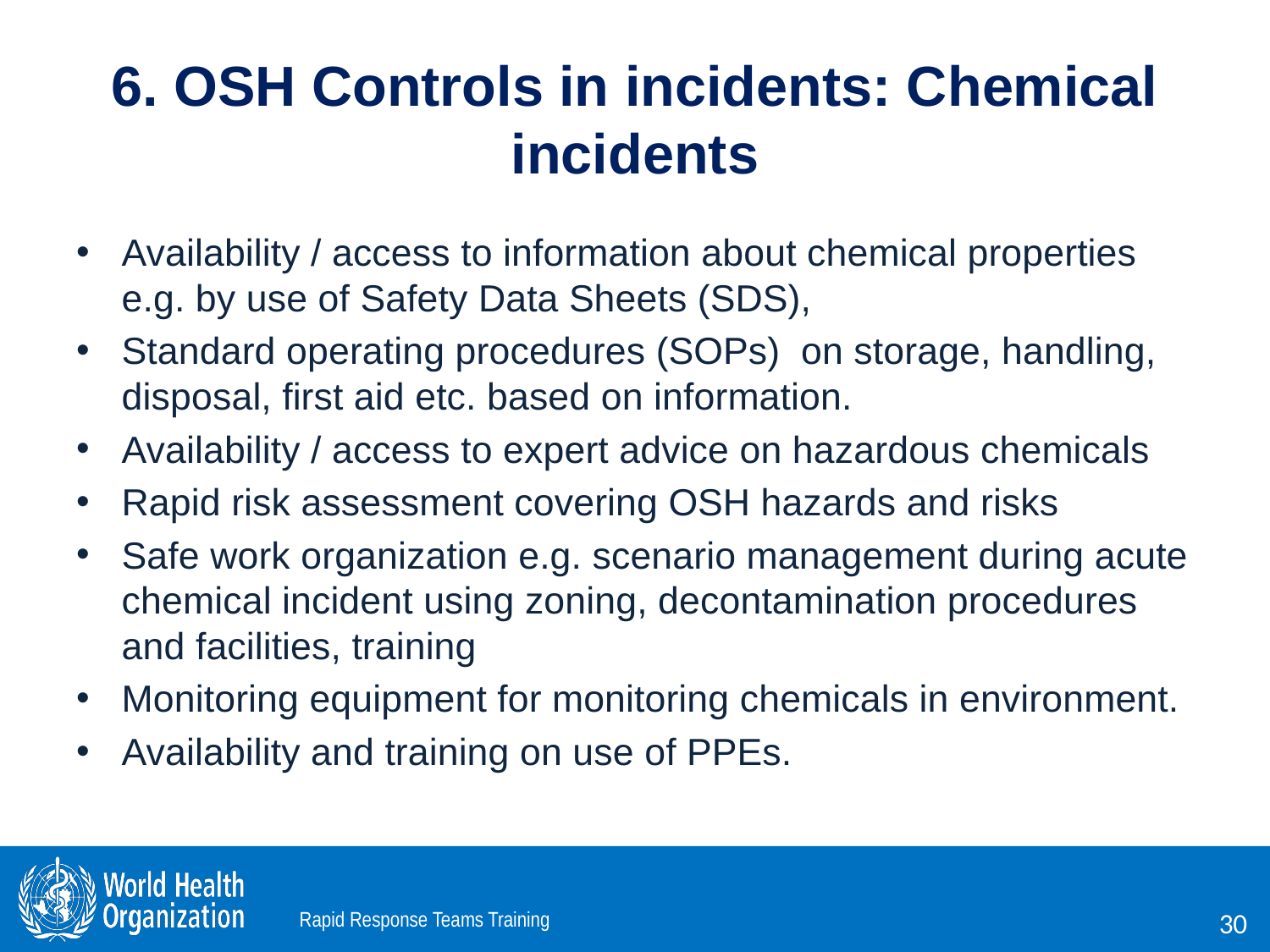

# 6. OSH Controls in incidents: Chemical incidents
Availability / access to information about chemical properties e.g. by use of Safety Data Sheets (SDS),
Standard operating procedures (SOPs)  on storage, handling, disposal, first aid etc. based on information.
Availability / access to expert advice on hazardous chemicals
Rapid risk assessment covering OSH hazards and risks
Safe work organization e.g. scenario management during acute chemical incident using zoning, decontamination procedures and facilities, training
Monitoring equipment for monitoring chemicals in environment.
Availability and training on use of PPEs.